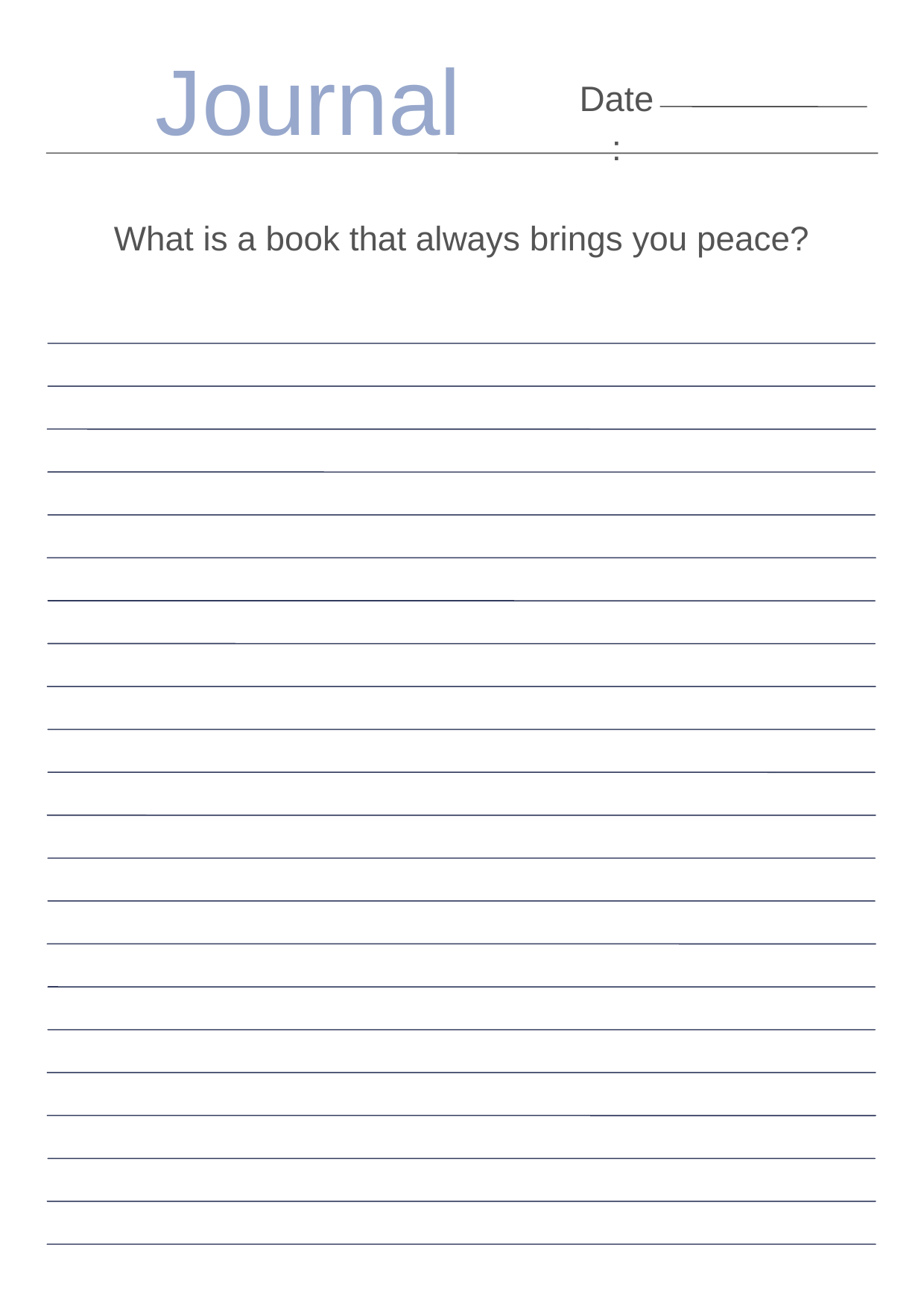

Journal
Date:

What is a book that always brings you peace?